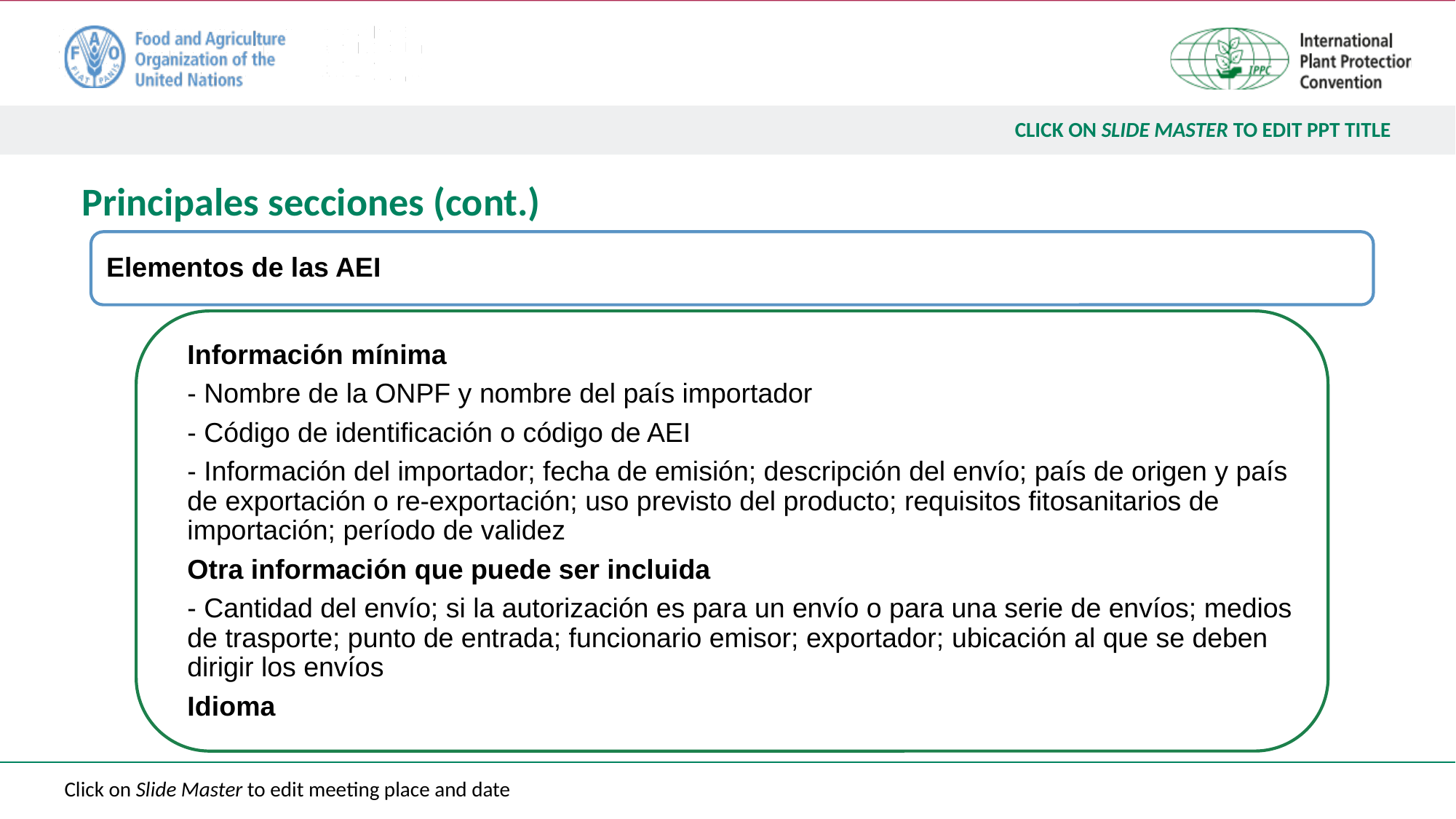

Principales secciones (cont.)
Elementos de las AEI
Información mínima
- Nombre de la ONPF y nombre del país importador
- Código de identificación o código de AEI
- Información del importador; fecha de emisión; descripción del envío; país de origen y país de exportación o re-exportación; uso previsto del producto; requisitos fitosanitarios de importación; período de validez
Otra información que puede ser incluida
- Cantidad del envío; si la autorización es para un envío o para una serie de envíos; medios de trasporte; punto de entrada; funcionario emisor; exportador; ubicación al que se deben dirigir los envíos
Idioma